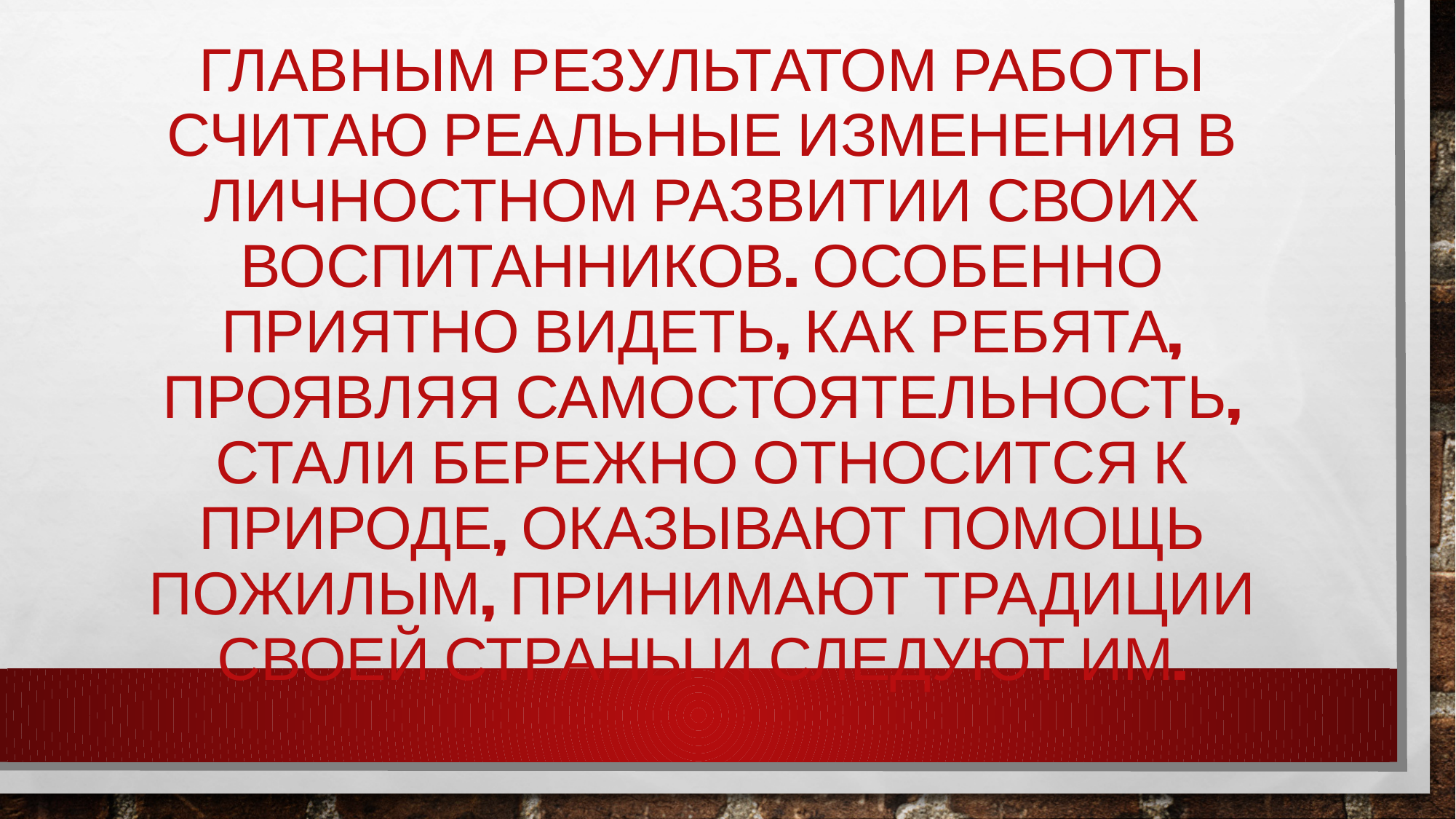

# Главным результатом работы считаю реальные изменения в личностном развитии своих воспитанников. Особенно приятно видеть, как ребята, проявляя самостоятельность, стали бережно относится к природе, оказывают помощь пожилым, принимают традиции своей страны и следуют им.